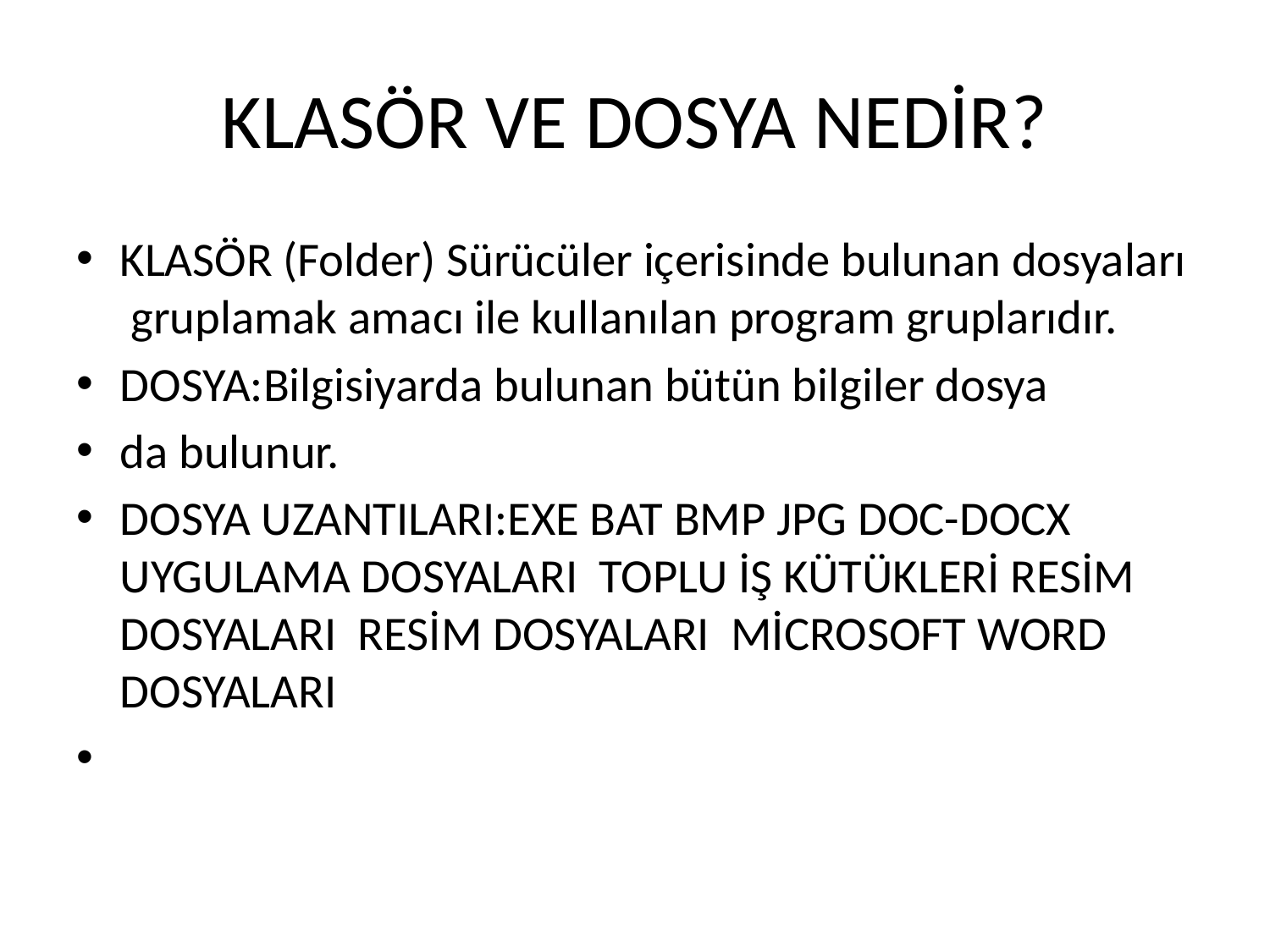

# KLASÖR VE DOSYA NEDİR?
KLASÖR (Folder) Sürücüler içerisinde bulunan dosyaları  gruplamak amacı ile kullanılan program gruplarıdır.
DOSYA:Bilgisiyarda bulunan bütün bilgiler dosya
da bulunur.
DOSYA UZANTILARI:EXE BAT BMP JPG DOC-DOCX UYGULAMA DOSYALARI  TOPLU İŞ KÜTÜKLERİ RESİM DOSYALARI  RESİM DOSYALARI  MİCROSOFT WORD DOSYALARI